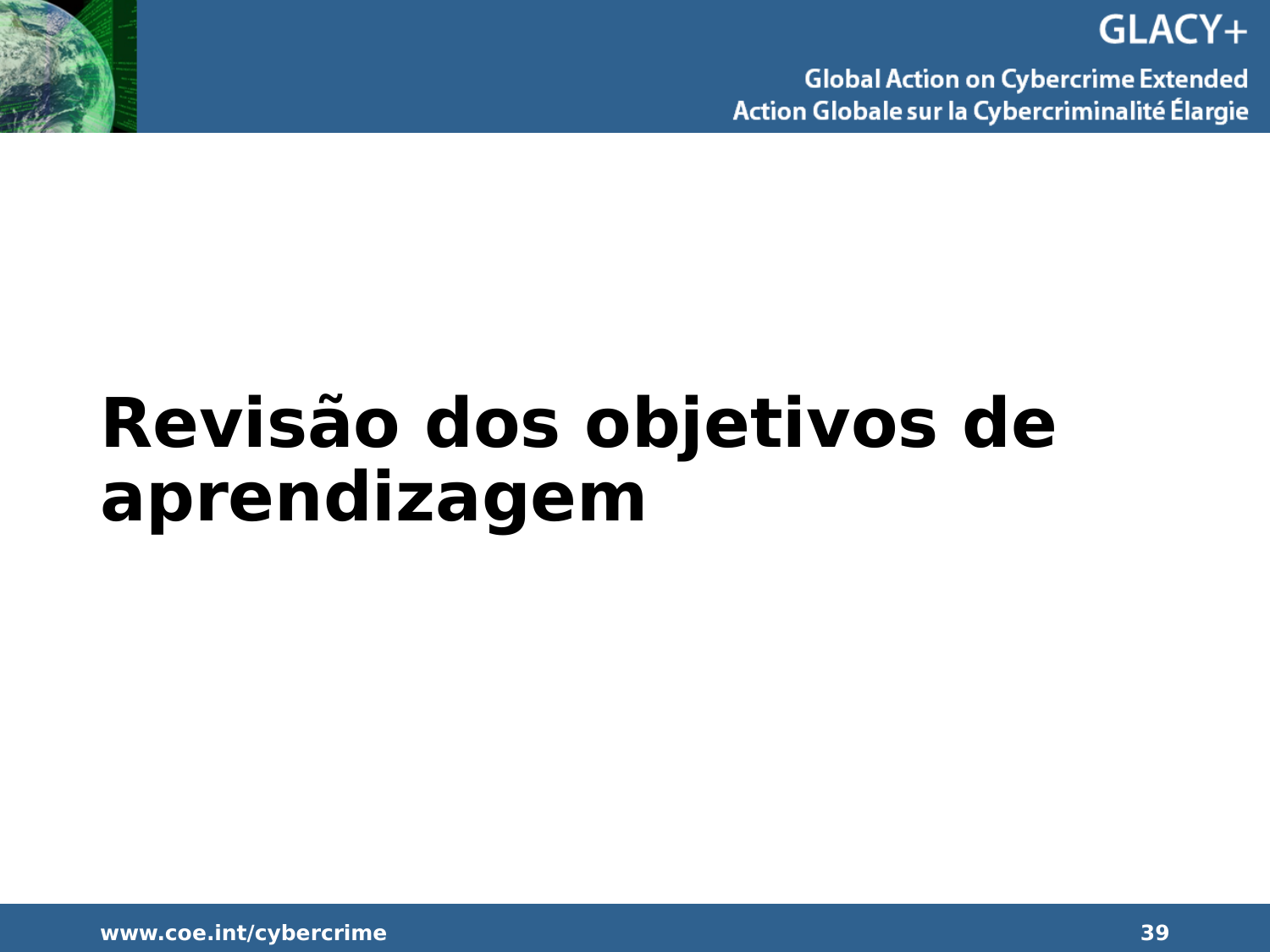

# Revisão dos objetivos de aprendizagem
www.coe.int/cybercrime
39